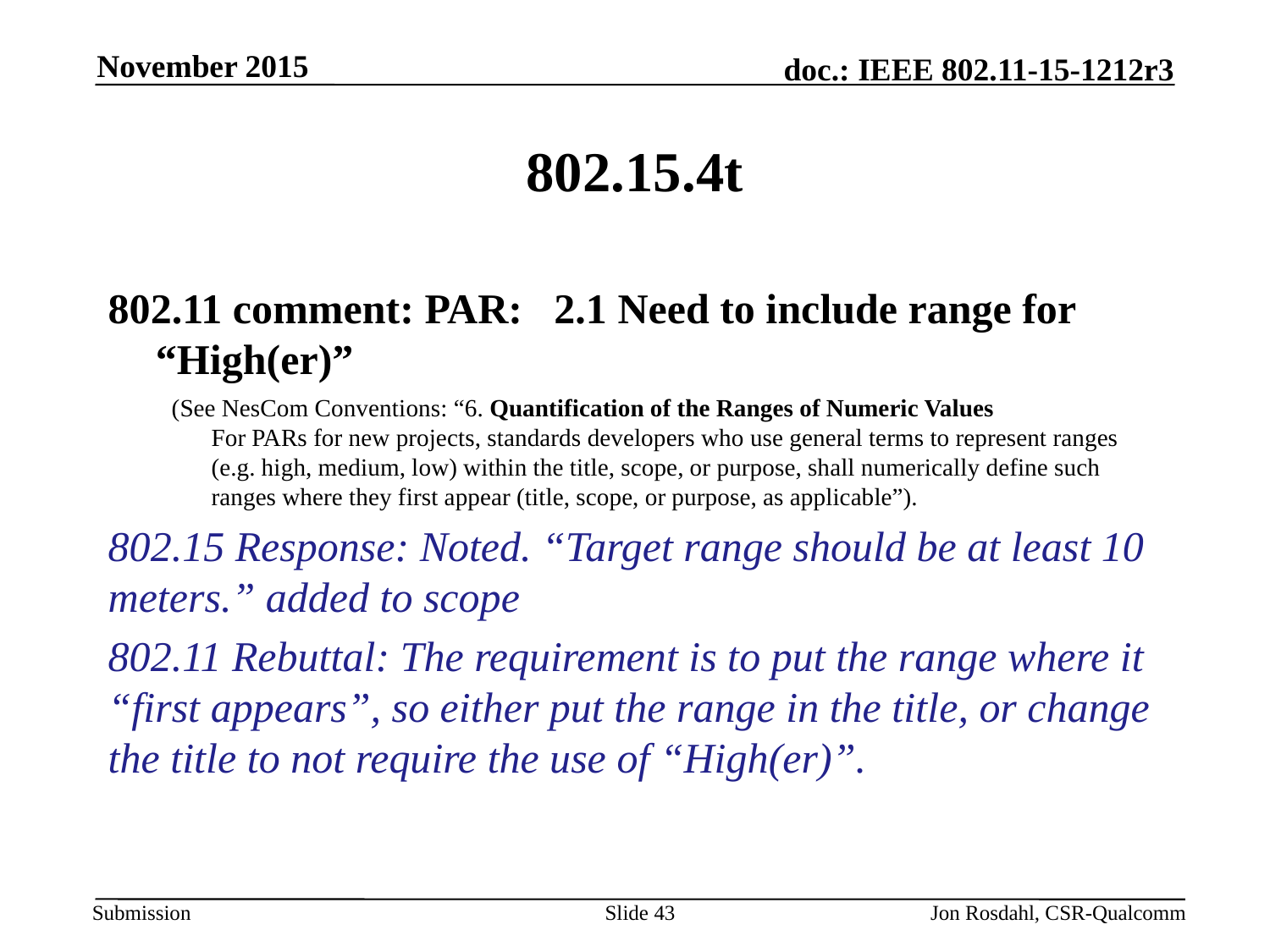

November 2015
# 802.15.4t
802.11 comment: PAR:   2.1 Need to include range for “High(er)”
(See NesCom Conventions: “6. Quantification of the Ranges of Numeric Values
For PARs for new projects, standards developers who use general terms to represent ranges (e.g. high, medium, low) within the title, scope, or purpose, shall numerically define such ranges where they first appear (title, scope, or purpose, as applicable”).
802.15 Response: Noted. “Target range should be at least 10 meters.” added to scope
802.11 Rebuttal: The requirement is to put the range where it “first appears”, so either put the range in the title, or change the title to not require the use of “High(er)”.

Slide 43
Jon Rosdahl, CSR-Qualcomm